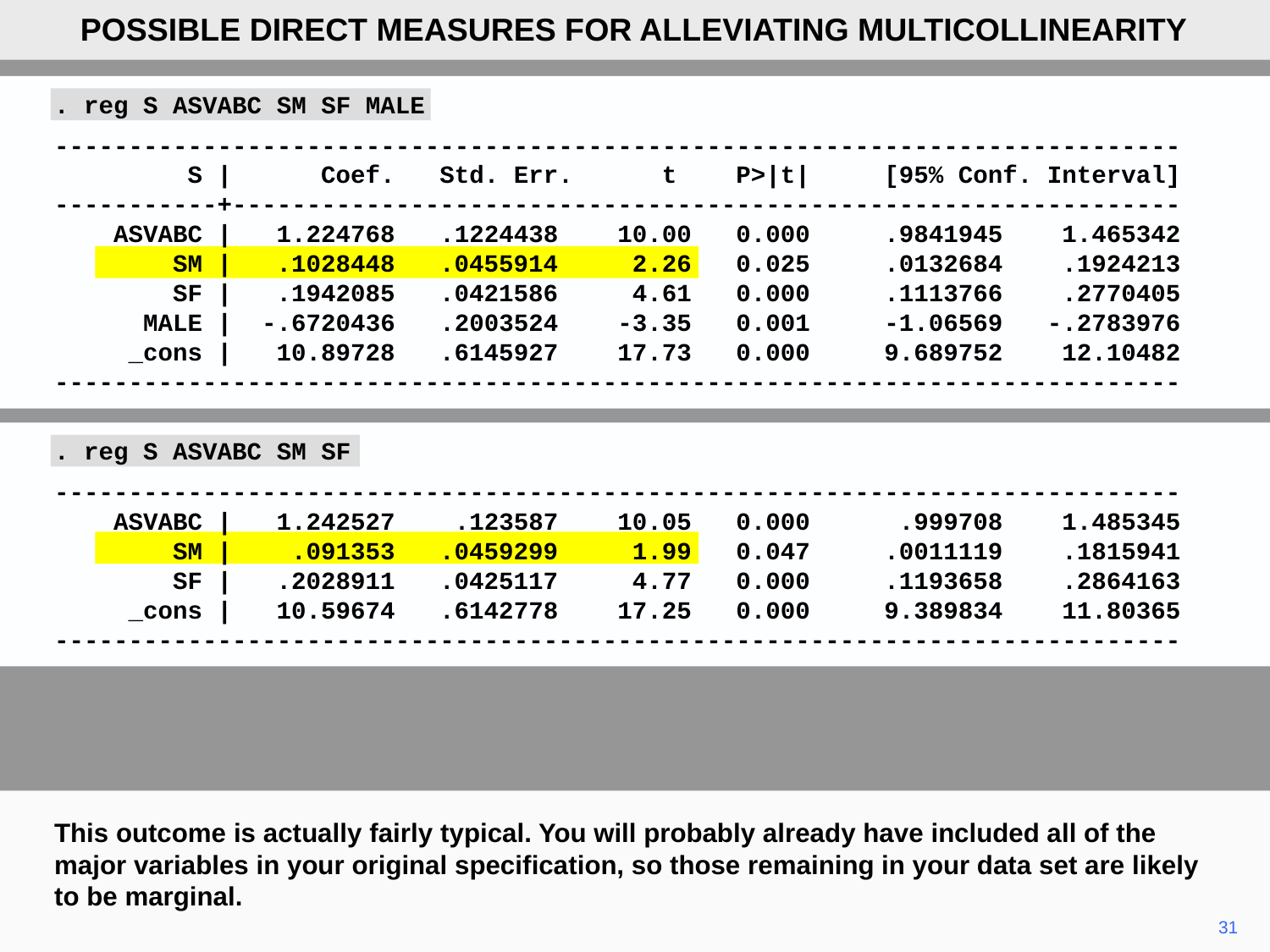

POSSIBLE DIRECT MEASURES FOR ALLEVIATING MULTICOLLINEARITY

. reg S ASVABC SM SF MALE
----------------------------------------------------------------------------
         S |      Coef.   Std. Err.      t    P>|t|     [95% Conf. Interval]
-----------+----------------------------------------------------------------
    ASVABC |   1.224768   .1224438    10.00   0.000     .9841945    1.465342
        SM |   .1028448   .0455914     2.26   0.025     .0132684    .1924213
        SF |   .1942085   .0421586     4.61   0.000     .1113766    .2770405
      MALE |  -.6720436   .2003524    -3.35   0.001     -1.06569   -.2783976
     _cons |   10.89728   .6145927    17.73   0.000     9.689752    12.10482
----------------------------------------------------------------------------

. reg S ASVABC SM SF
----------------------------------------------------------------------------
    ASVABC |   1.242527    .123587    10.05   0.000      .999708    1.485345
        SM |    .091353   .0459299     1.99   0.047     .0011119    .1815941
        SF |   .2028911   .0425117     4.77   0.000     .1193658    .2864163
     _cons |   10.59674   .6142778    17.25   0.000     9.389834    11.80365
----------------------------------------------------------------------------

This outcome is actually fairly typical. You will probably already have included all of the major variables in your original specification, so those remaining in your data set are likely to be marginal.
31